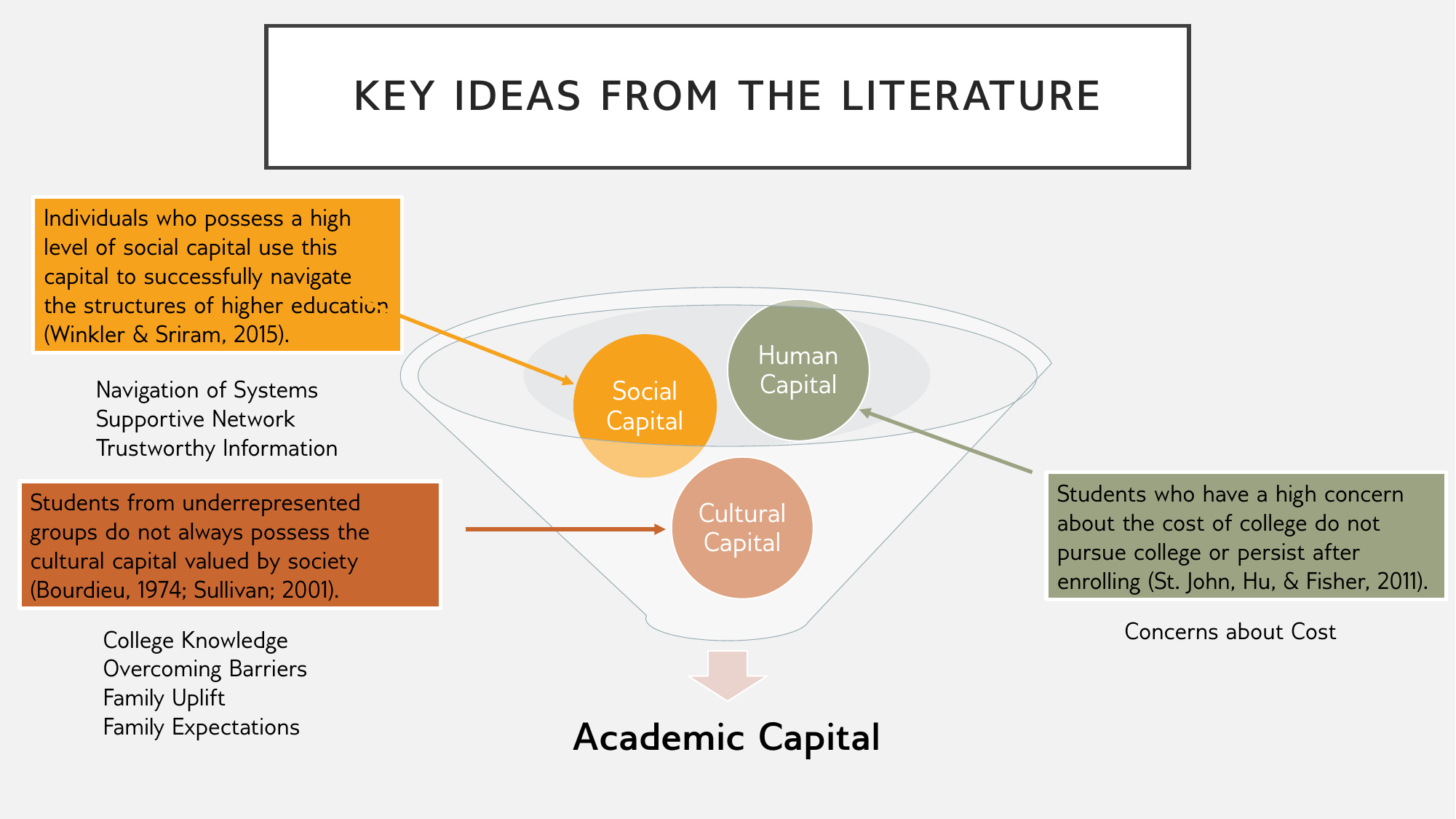

# Key ideas from the literature
Individuals who possess a high level of social capital use this capital to successfully navigate the structures of higher education (Winkler & Sriram, 2015).
Academic Capital
Cultural Capital
Social Capital
Human Capital
Navigation of Systems
Supportive Network
Trustworthy Information
Students who have a high concern about the cost of college do not pursue college or persist after enrolling (St. John, Hu, & Fisher, 2011).
Students from underrepresented groups do not always possess the cultural capital valued by society (Bourdieu, 1974; Sullivan; 2001).
Concerns about Cost
College Knowledge
Overcoming Barriers
Family Uplift
Family Expectations